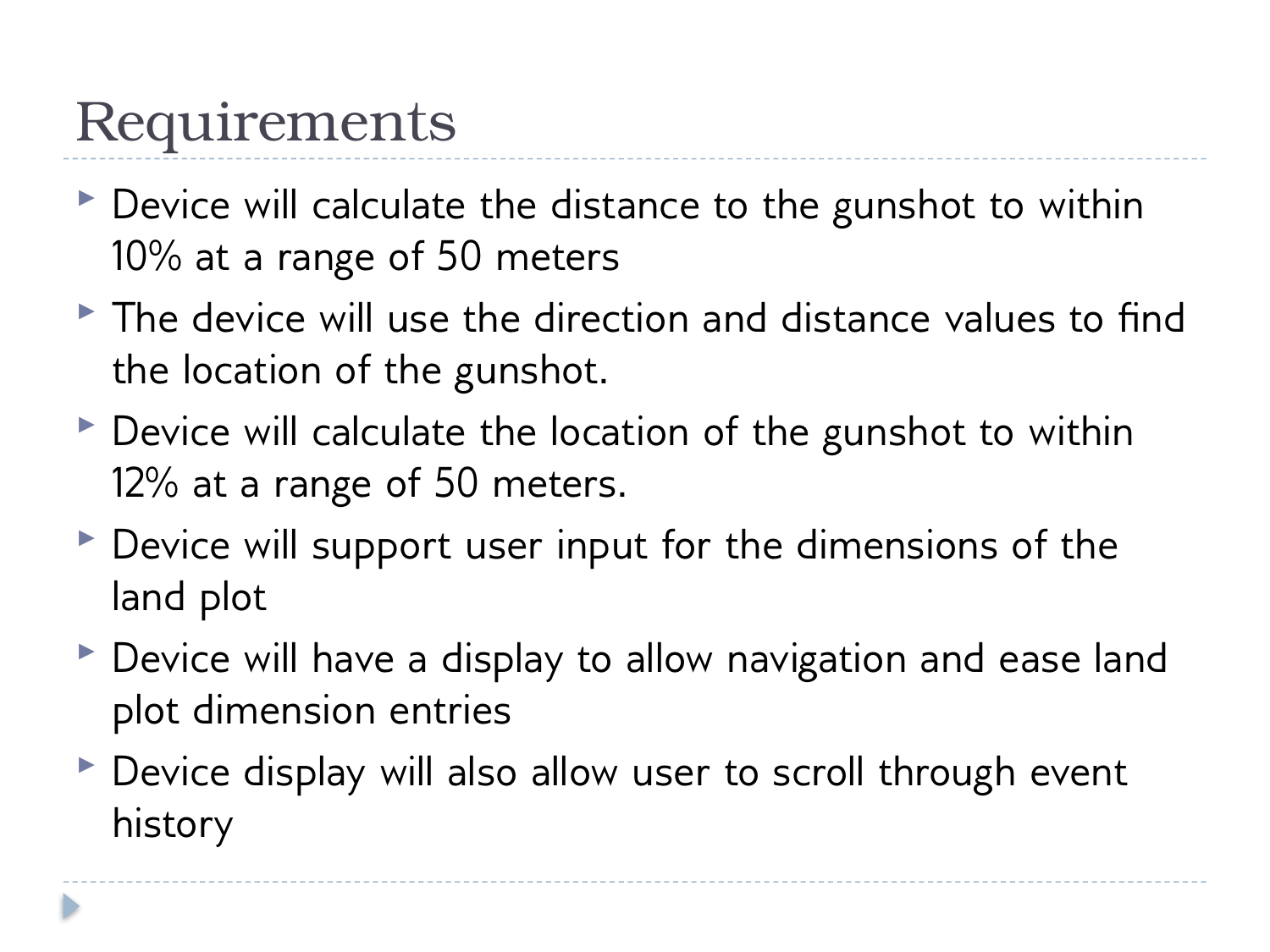

# Requirements
Device will calculate the distance to the gunshot to within 10% at a range of 50 meters
The device will use the direction and distance values to find the location of the gunshot.
Device will calculate the location of the gunshot to within 12% at a range of 50 meters.
Device will support user input for the dimensions of the land plot
Device will have a display to allow navigation and ease land plot dimension entries
Device display will also allow user to scroll through event history